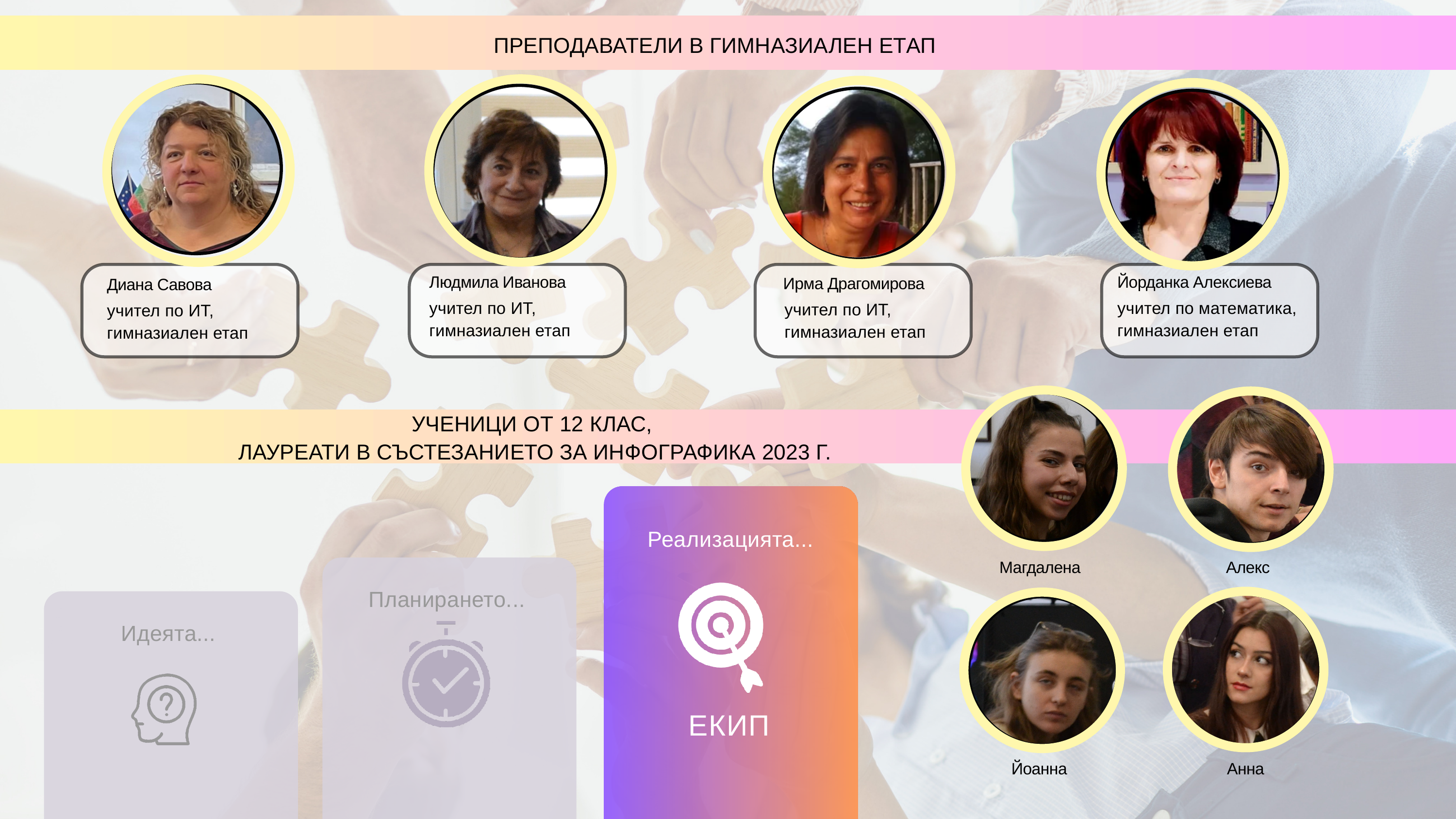

ПРЕПОДАВАТЕЛИ В ГИМНАЗИАЛЕН ЕТАП

Людмила Иванова
учител по ИТ, гимназиален етап

Диана Савова
учител по ИТ, гимназиален етап

Ирма Драгомирова

Йорданка Алексиева
учител по математика, гимназиален етап

учител по ИТ, гимназиален етап

Магдалена
Алекс

Йоанна
Анна
УЧЕНИЦИ ОТ 12 КЛАС,
ЛАУРЕАТИ В СЪСТЕЗАНИЕТО ЗА ИНФОГРАФИКА 2023 Г.

Реализацията...

Планирането...

ЕКИП

Идеята...